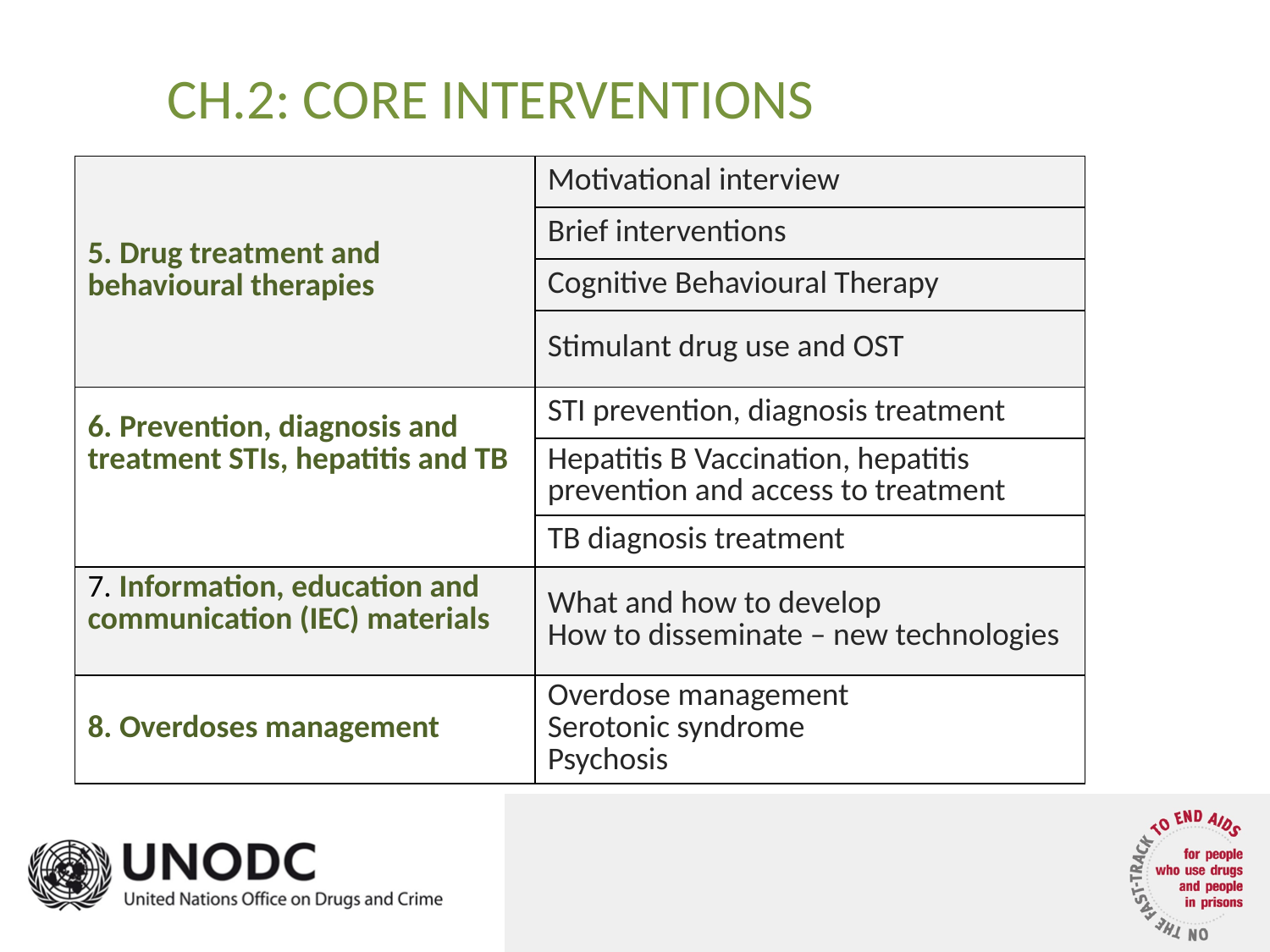

CH.2: CORE INTERVENTIONS
| 5. Drug treatment and behavioural therapies | Motivational interview |
| --- | --- |
|  | Brief interventions |
|  | Cognitive Behavioural Therapy |
|  | Stimulant drug use and OST |
| 6. Prevention, diagnosis and treatment STIs, hepatitis and TB | STI prevention, diagnosis treatment |
|  | Hepatitis B Vaccination, hepatitis prevention and access to treatment |
|  | TB diagnosis treatment |
| 7. Information, education and communication (IEC) materials | What and how to develop How to disseminate – new technologies |
| 8. Overdoses management | Overdose management Serotonic syndrome Psychosis |